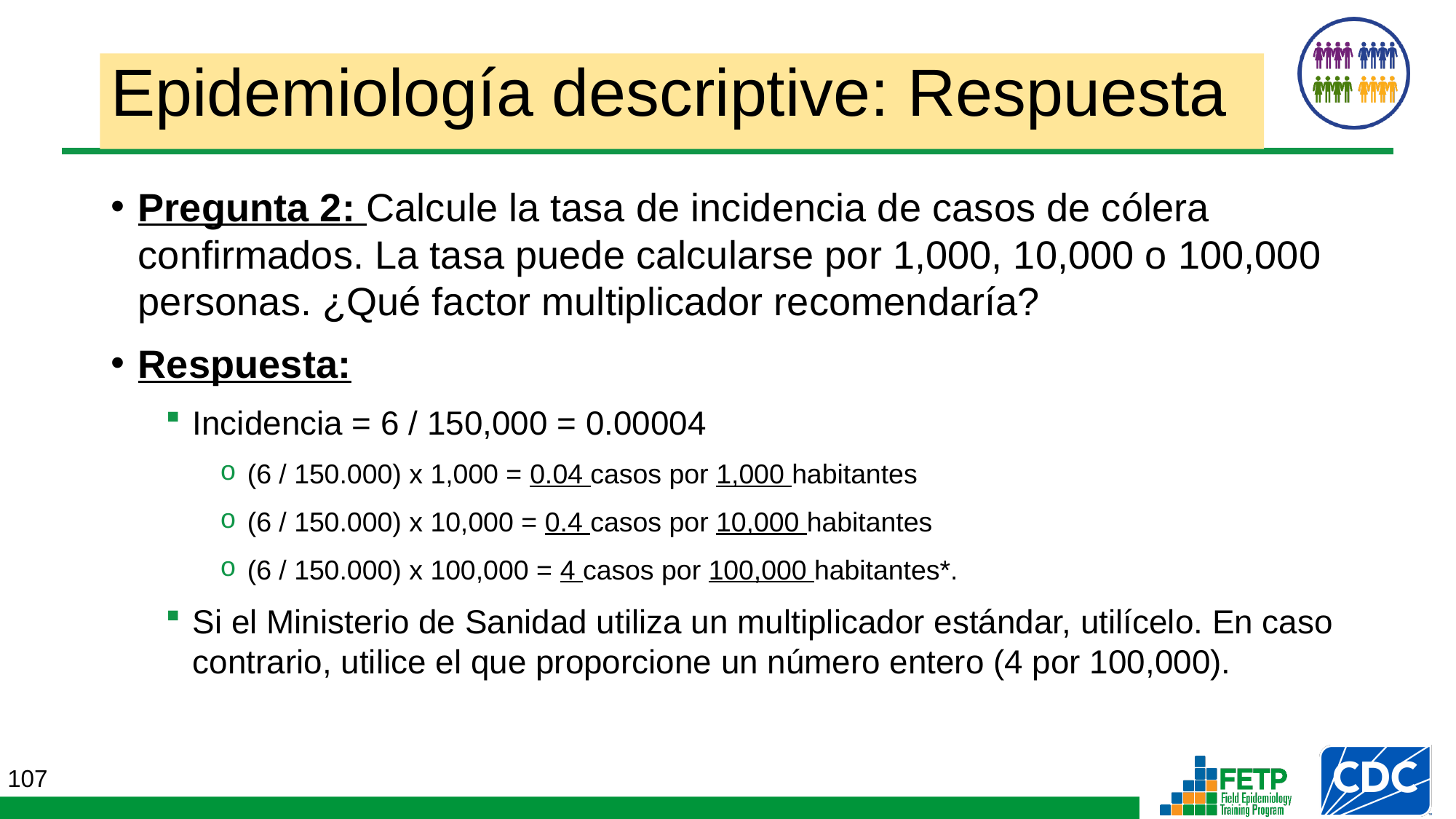

Epidemiología descriptive: Respuesta
Pregunta 2: Calcule la tasa de incidencia de casos de cólera confirmados. La tasa puede calcularse por 1,000, 10,000 o 100,000 personas. ¿Qué factor multiplicador recomendaría?
Respuesta:
Incidencia = 6 / 150,000 = 0.00004
(6 / 150.000) x 1,000 = 0.04 casos por 1,000 habitantes
(6 / 150.000) x 10,000 = 0.4 casos por 10,000 habitantes
(6 / 150.000) x 100,000 = 4 casos por 100,000 habitantes*.
Si el Ministerio de Sanidad utiliza un multiplicador estándar, utilícelo. En caso contrario, utilice el que proporcione un número entero (4 por 100,000).